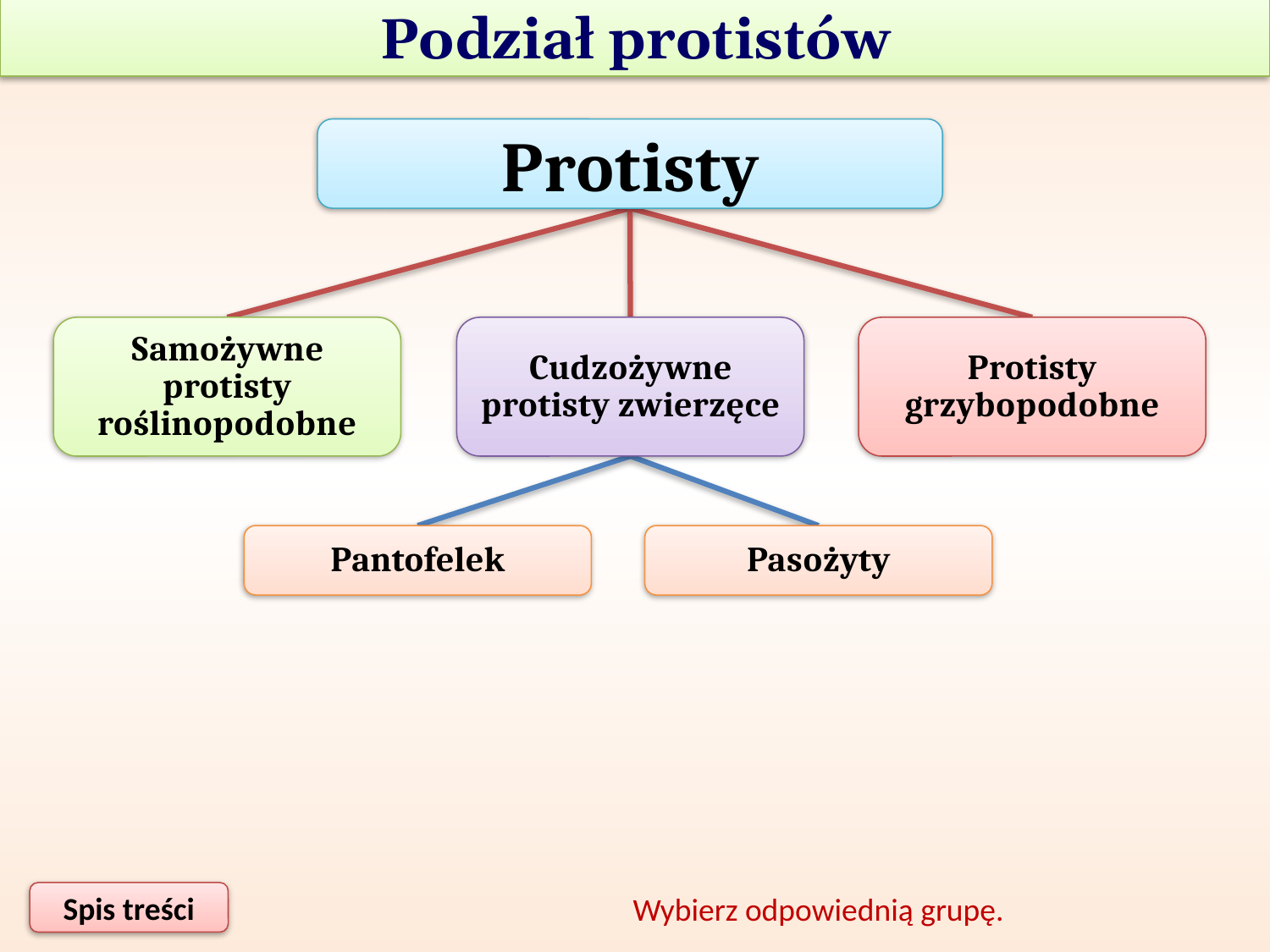

Podział protistów
Protisty
Samożywne protisty roślinopodobne
Cudzożywne protisty zwierzęce
Protisty grzybopodobne
Pantofelek
Pasożyty
Spis treści
Wybierz odpowiednią grupę.